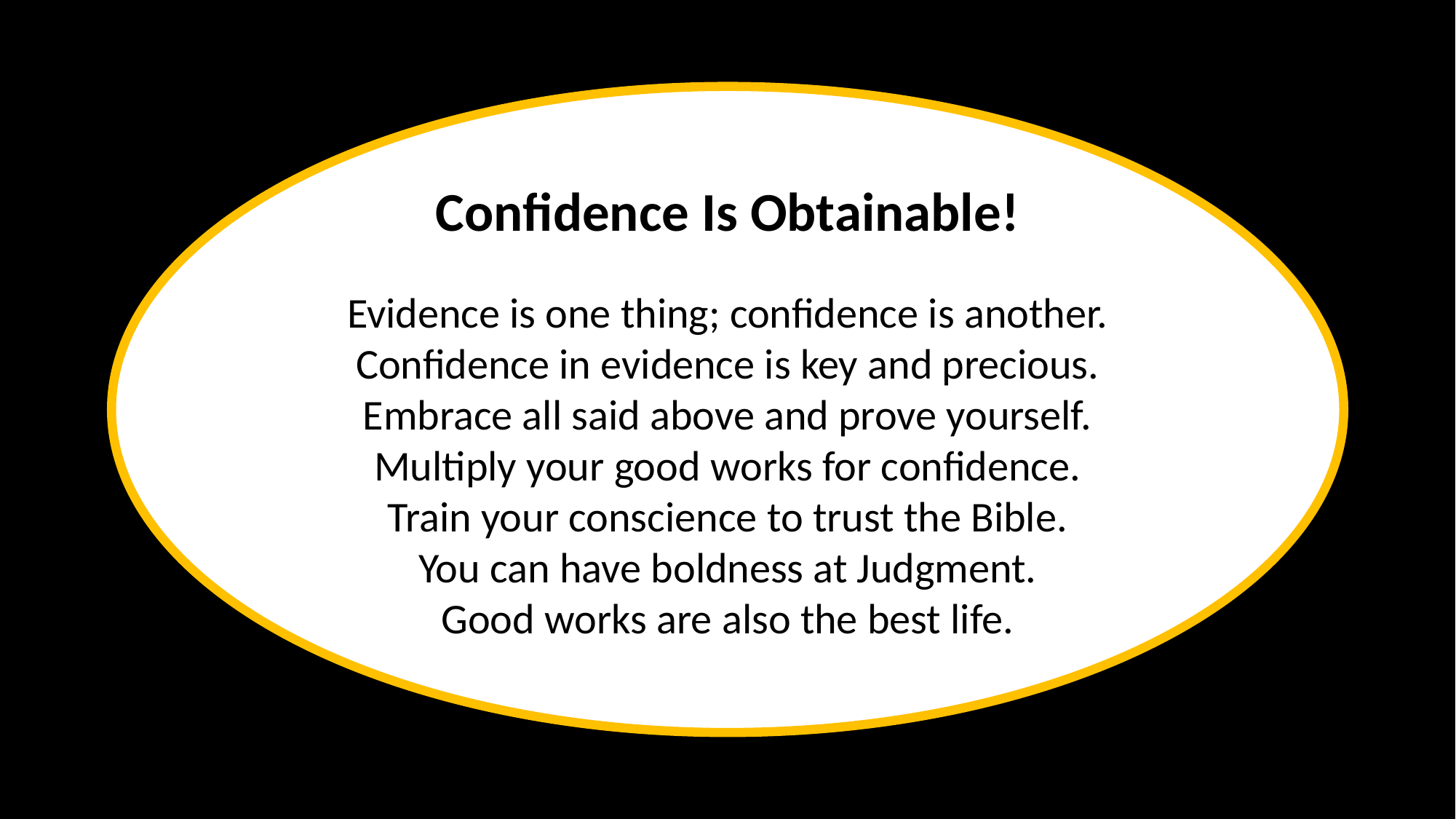

Confidence Is Obtainable!

Evidence is one thing; confidence is another.
Confidence in evidence is key and precious.
Embrace all said above and prove yourself.
Multiply your good works for confidence.
Train your conscience to trust the Bible.
You can have boldness at Judgment.
Good works are also the best life.